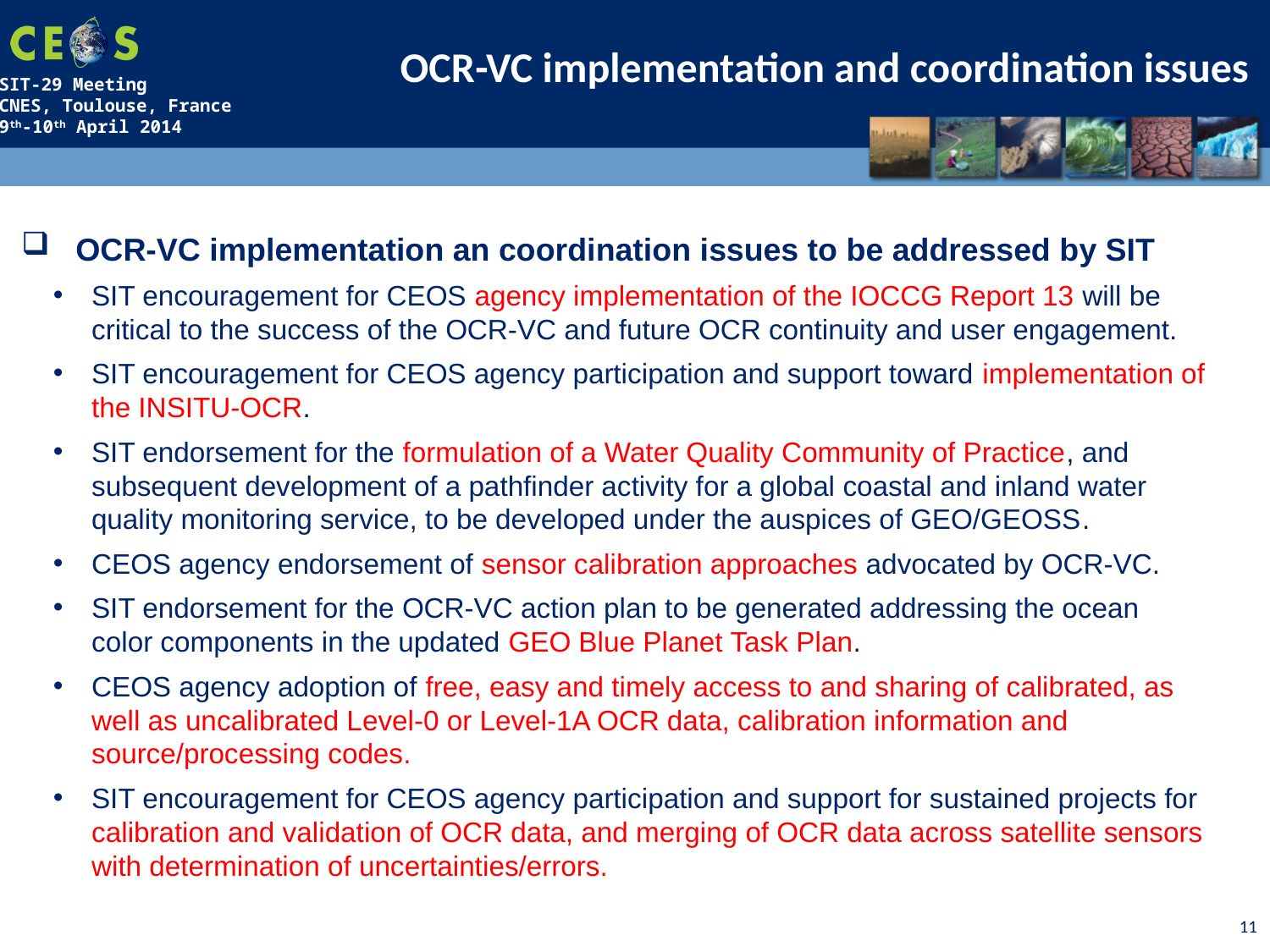

OCR-VC implementation and coordination issues
OCR-VC implementation an coordination issues to be addressed by SIT
SIT encouragement for CEOS agency implementation of the IOCCG Report 13 will be critical to the success of the OCR-VC and future OCR continuity and user engagement.
SIT encouragement for CEOS agency participation and support toward implementation of the INSITU-OCR.
SIT endorsement for the formulation of a Water Quality Community of Practice, and subsequent development of a pathfinder activity for a global coastal and inland water quality monitoring service, to be developed under the auspices of GEO/GEOSS.
CEOS agency endorsement of sensor calibration approaches advocated by OCR-VC.
SIT endorsement for the OCR-VC action plan to be generated addressing the ocean color components in the updated GEO Blue Planet Task Plan.
CEOS agency adoption of free, easy and timely access to and sharing of calibrated, as well as uncalibrated Level-0 or Level-1A OCR data, calibration information and source/processing codes.
SIT encouragement for CEOS agency participation and support for sustained projects for calibration and validation of OCR data, and merging of OCR data across satellite sensors with determination of uncertainties/errors.

11